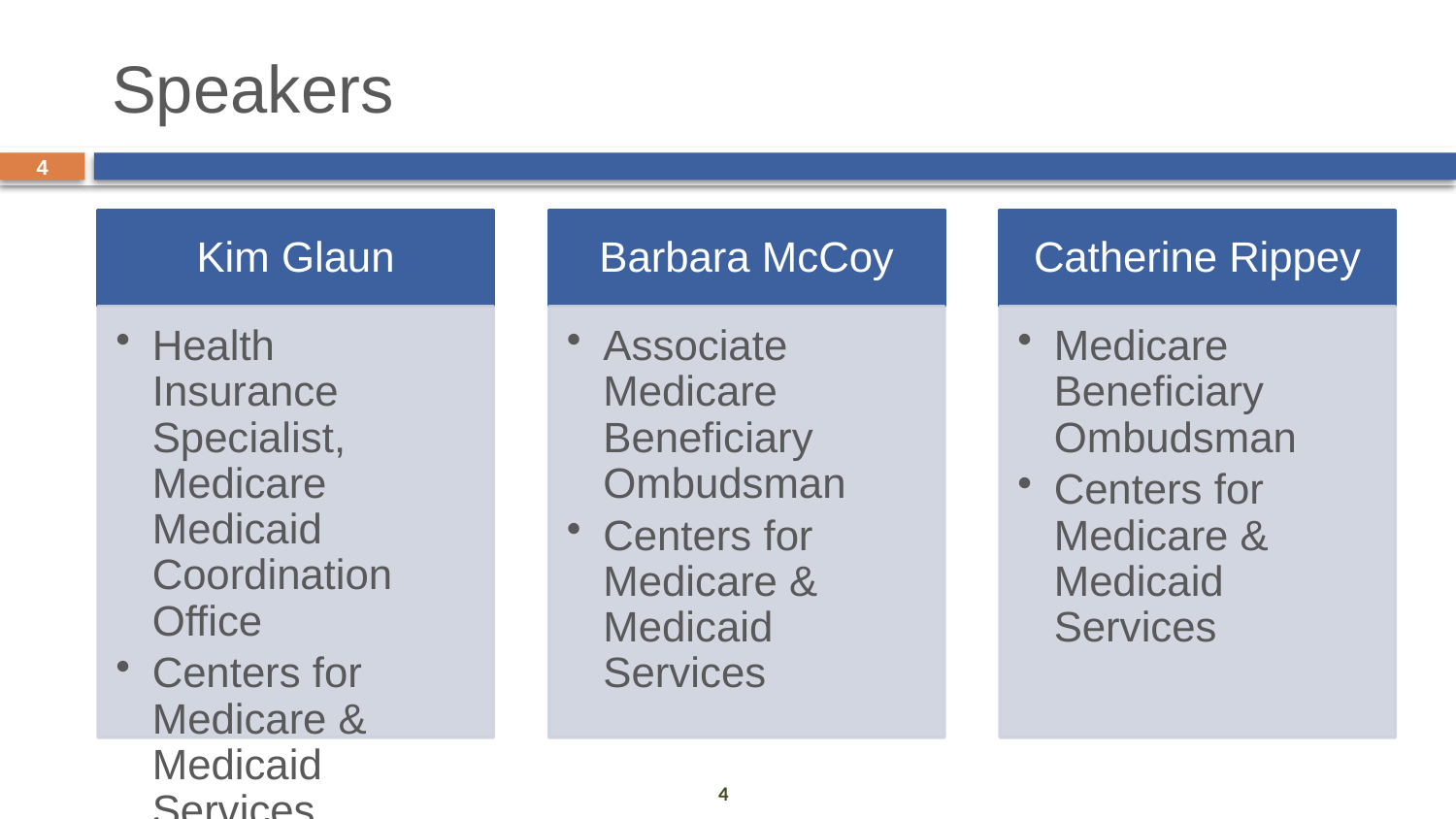

# Speakers
4
Kim Glaun
Health Insurance Specialist, Medicare Medicaid Coordination Office
Centers for Medicare & Medicaid Services
Barbara McCoy
Associate Medicare Beneficiary Ombudsman
Centers for Medicare & Medicaid Services
Catherine Rippey
Medicare Beneficiary Ombudsman
Centers for Medicare & Medicaid Services
4